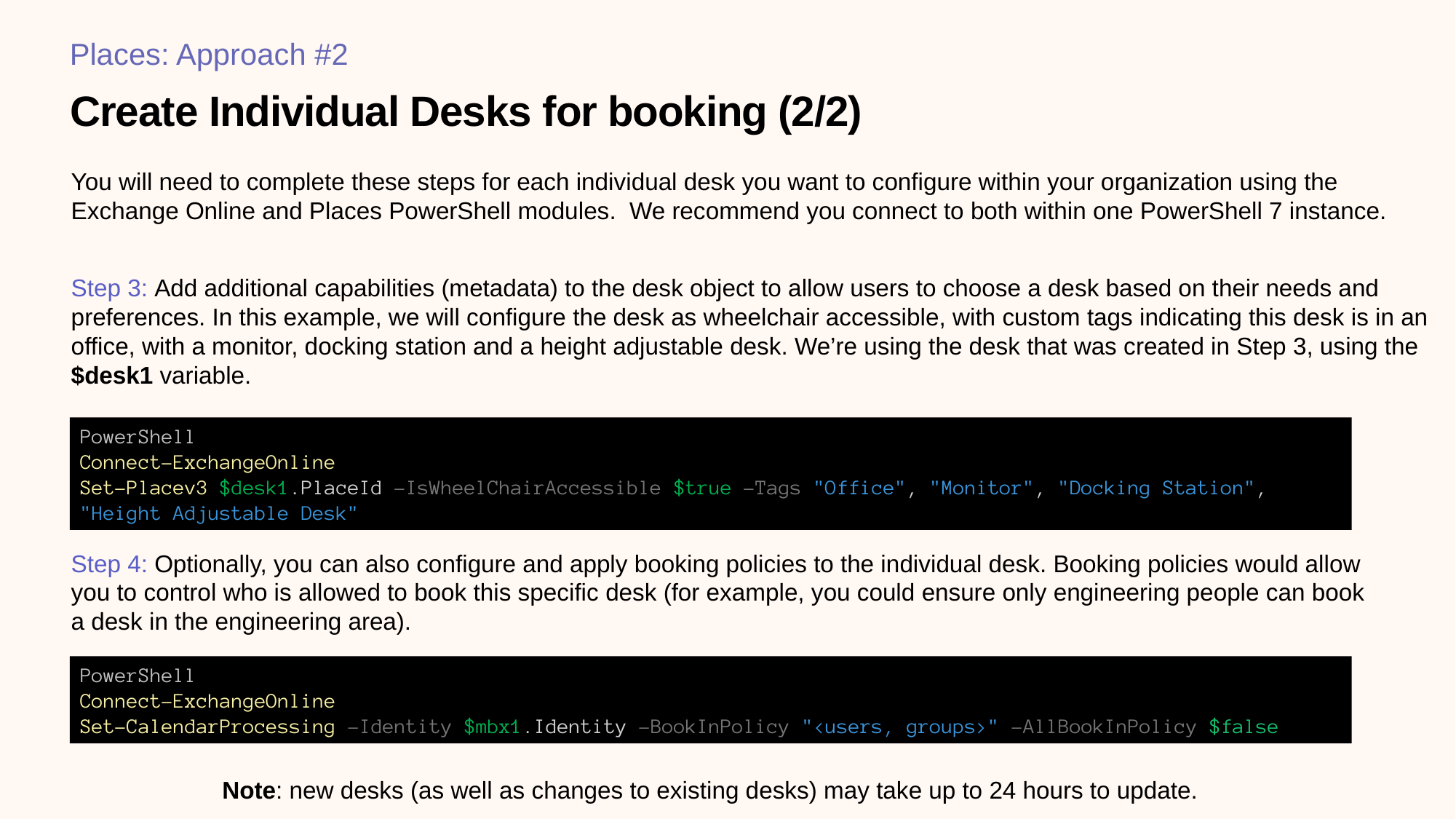

Places: Approach #2
# Create Individual Desks for booking (2/2)
You will need to complete these steps for each individual desk you want to configure within your organization using the Exchange Online and Places PowerShell modules.  We recommend you connect to both within one PowerShell 7 instance.
Step 3: Add additional capabilities (metadata) to the desk object to allow users to choose a desk based on their needs and preferences. In this example, we will configure the desk as wheelchair accessible, with custom tags indicating this desk is in an office, with a monitor, docking station and a height adjustable desk. We’re using the desk that was created in Step 3, using the $desk1 variable.
PowerShell
Connect-ExchangeOnline
Set-Placev3 $desk1.PlaceId -IsWheelChairAccessible $true -Tags "Office", "Monitor", "Docking Station", "Height Adjustable Desk"
Step 4: Optionally, you can also configure and apply booking policies to the individual desk. Booking policies would allow you to control who is allowed to book this specific desk (for example, you could ensure only engineering people can book a desk in the engineering area).
PowerShell
Connect-ExchangeOnline
Set-CalendarProcessing –Identity $mbx1.Identity –BookInPolicy "<users, groups>" –AllBookInPolicy $false
Note: new desks (as well as changes to existing desks) may take up to 24 hours to update.